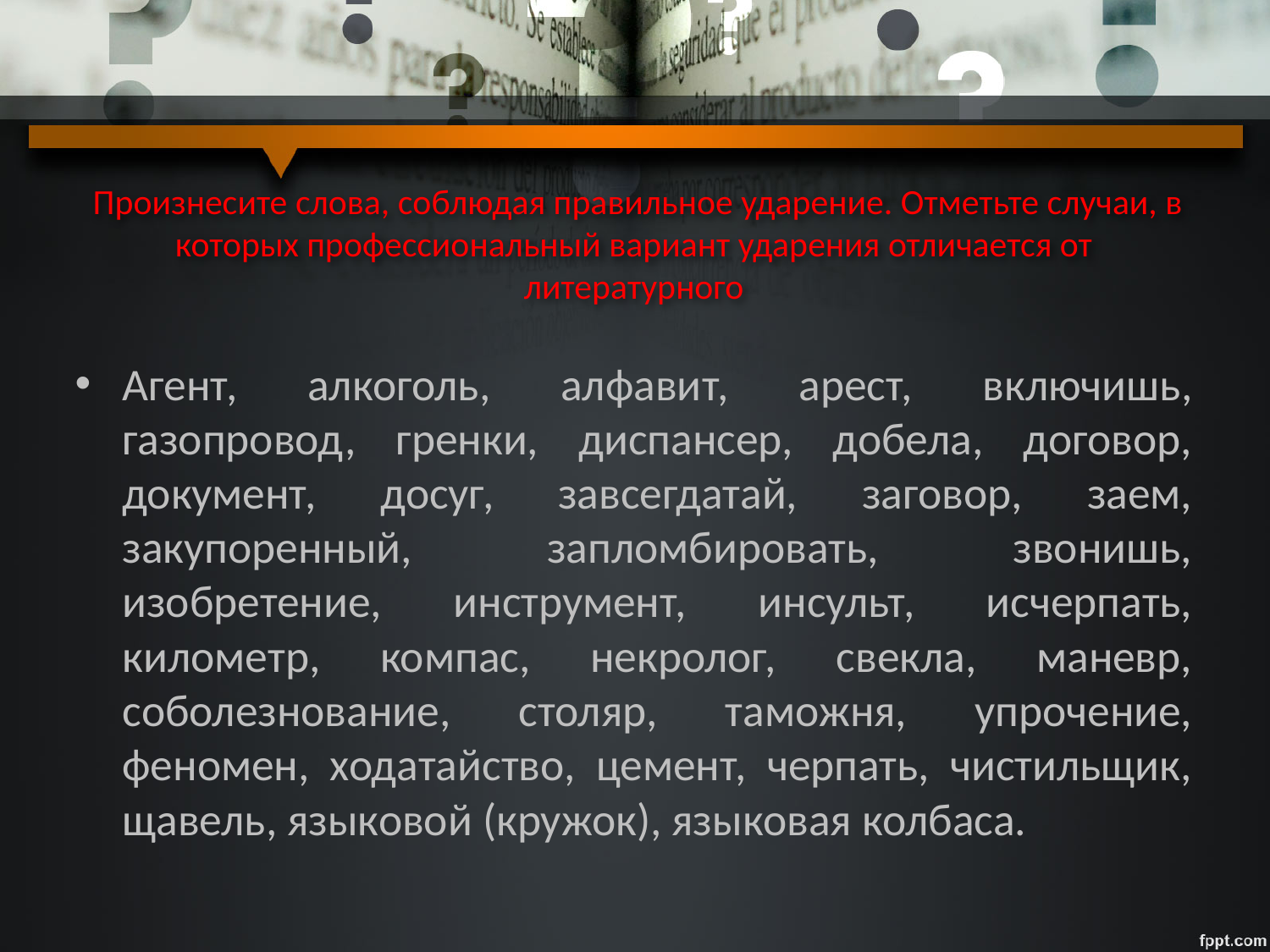

# Произнесите слова, соблюдая правильное ударение. Отметьте случаи, в которых профессиональный вариант ударения отличается от литературного

Агент, алкоголь, алфавит, арест, включишь, газопровод, гренки, диспансер, добела, договор, документ, досуг, завсегдатай, заговор, заем, закупоренный, запломбировать, звонишь, изобретение, инструмент, инсульт, исчерпать, километр, компас, некролог, свекла, маневр, соболезнование, столяр, таможня, упрочение, феномен, ходатайство, цемент, черпать, чистильщик, щавель, языковой (кружок), языковая колбаса.